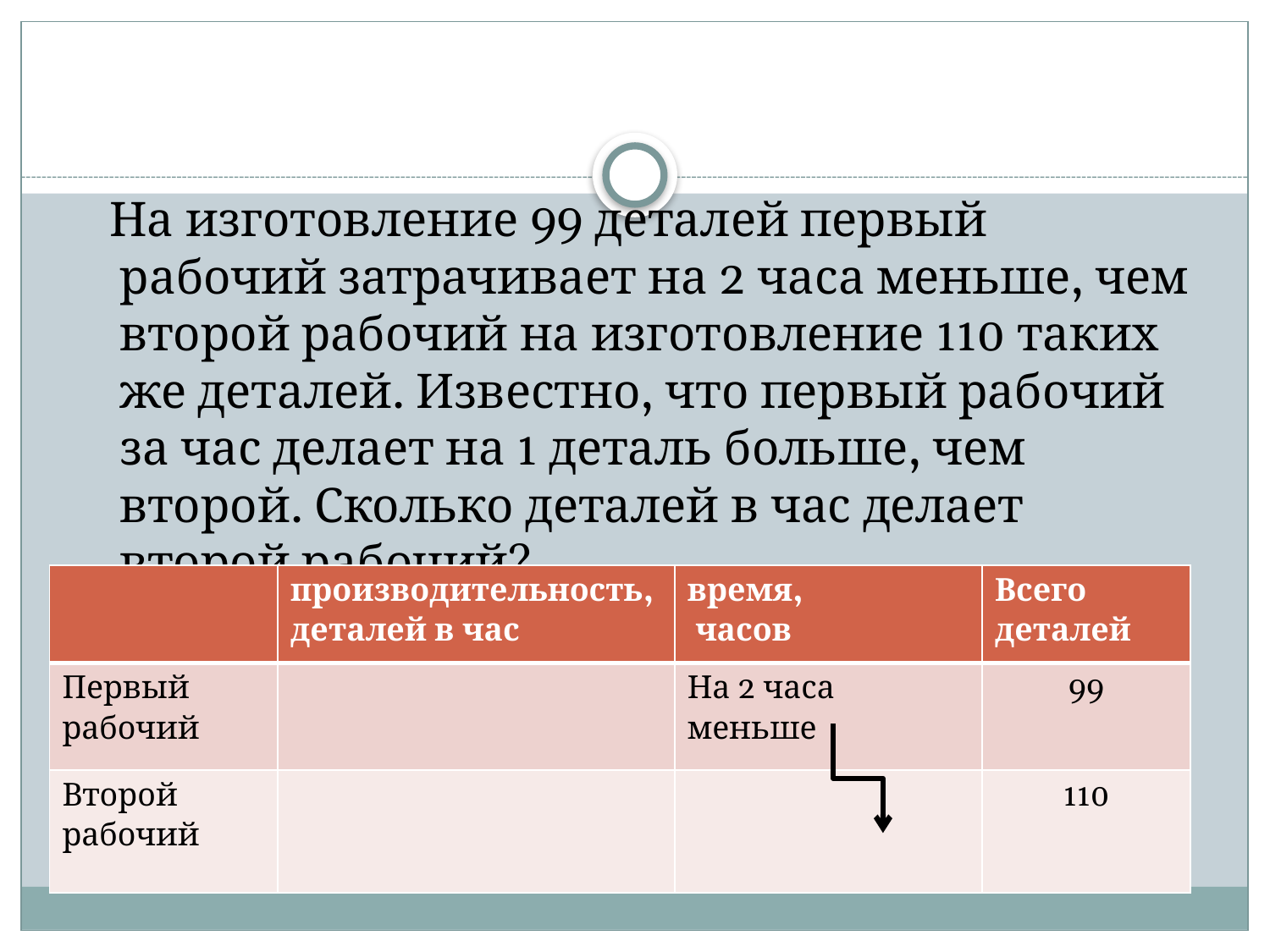

На изготовление 99 деталей первый рабочий затрачивает на 2 часа меньше, чем второй рабочий на изготовление 110 таких же деталей. Известно, что первый рабочий за час делает на 1 деталь больше, чем второй. Сколько деталей в час делает второй рабочий?
|  | производительность, деталей в час | время, часов | Всего деталей |
| --- | --- | --- | --- |
| Первый рабочий |  | На 2 часа меньше | 99 |
| Второй рабочий |  |  | 110 |